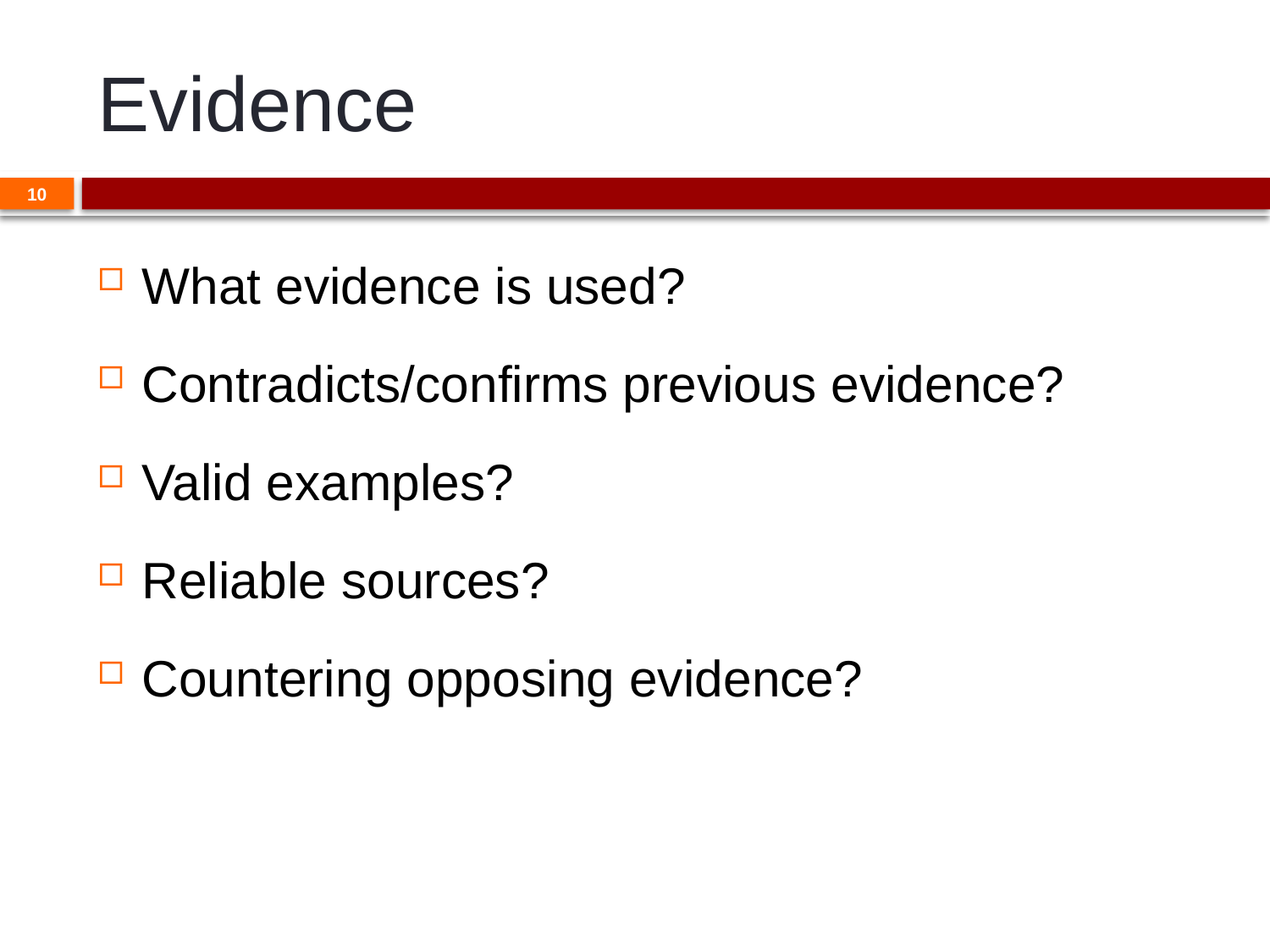

# Evidence
10
What evidence is used?
Contradicts/confirms previous evidence?
Valid examples?
Reliable sources?
Countering opposing evidence?